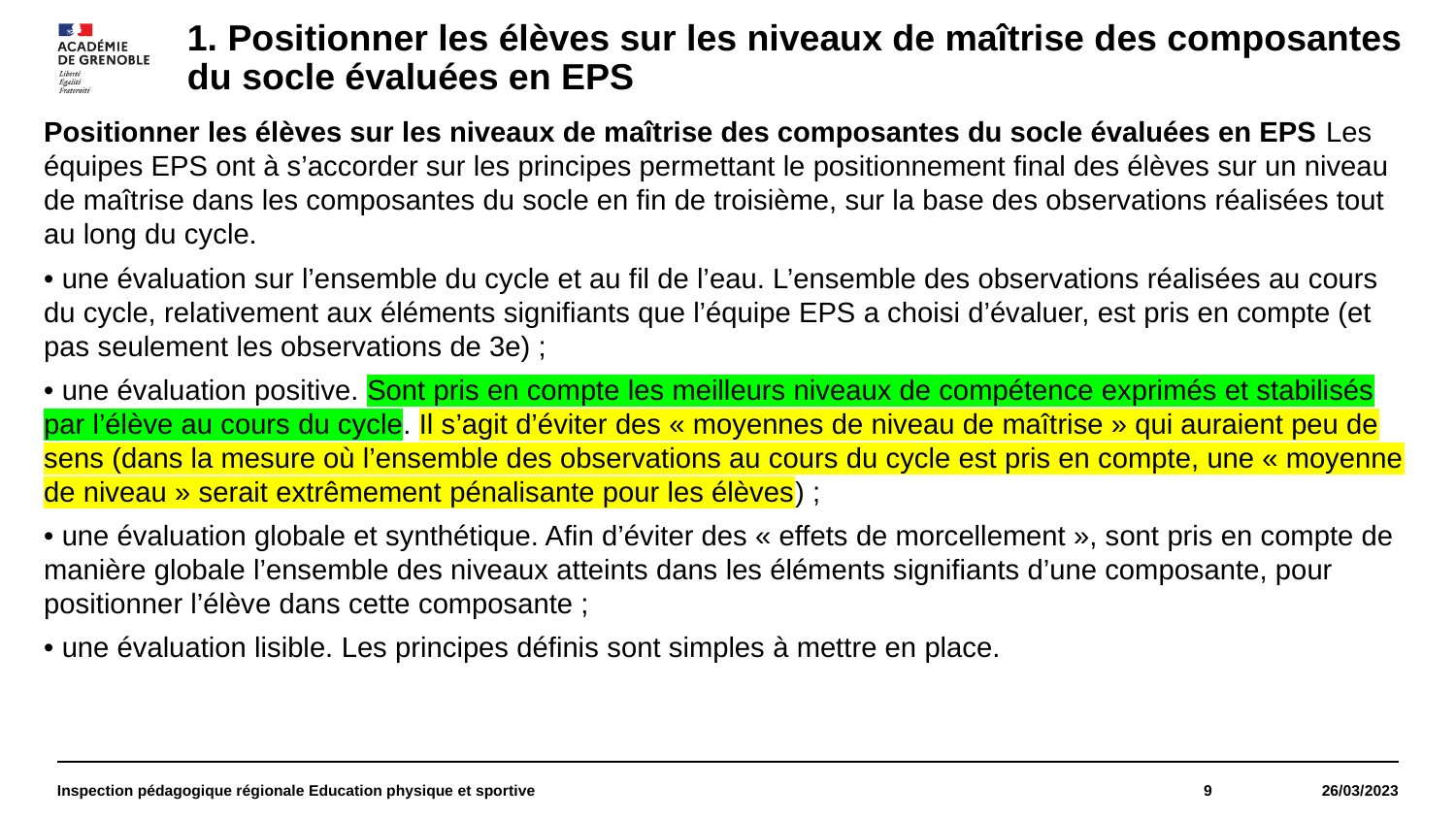

# 1. Positionner les élèves sur les niveaux de maîtrise des composantes du socle évaluées en EPS
Positionner les élèves sur les niveaux de maîtrise des composantes du socle évaluées en EPS Les équipes EPS ont à s’accorder sur les principes permettant le positionnement final des élèves sur un niveau de maîtrise dans les composantes du socle en fin de troisième, sur la base des observations réalisées tout au long du cycle.
• une évaluation sur l’ensemble du cycle et au fil de l’eau. L’ensemble des observations réalisées au cours du cycle, relativement aux éléments signifiants que l’équipe EPS a choisi d’évaluer, est pris en compte (et pas seulement les observations de 3e) ;
• une évaluation positive. Sont pris en compte les meilleurs niveaux de compétence exprimés et stabilisés par l’élève au cours du cycle. Il s’agit d’éviter des « moyennes de niveau de maîtrise » qui auraient peu de sens (dans la mesure où l’ensemble des observations au cours du cycle est pris en compte, une « moyenne de niveau » serait extrêmement pénalisante pour les élèves) ;
• une évaluation globale et synthétique. Afin d’éviter des « effets de morcellement », sont pris en compte de manière globale l’ensemble des niveaux atteints dans les éléments signifiants d’une composante, pour positionner l’élève dans cette composante ;
• une évaluation lisible. Les principes définis sont simples à mettre en place.
Inspection pédagogique régionale Education physique et sportive
9
26/03/2023